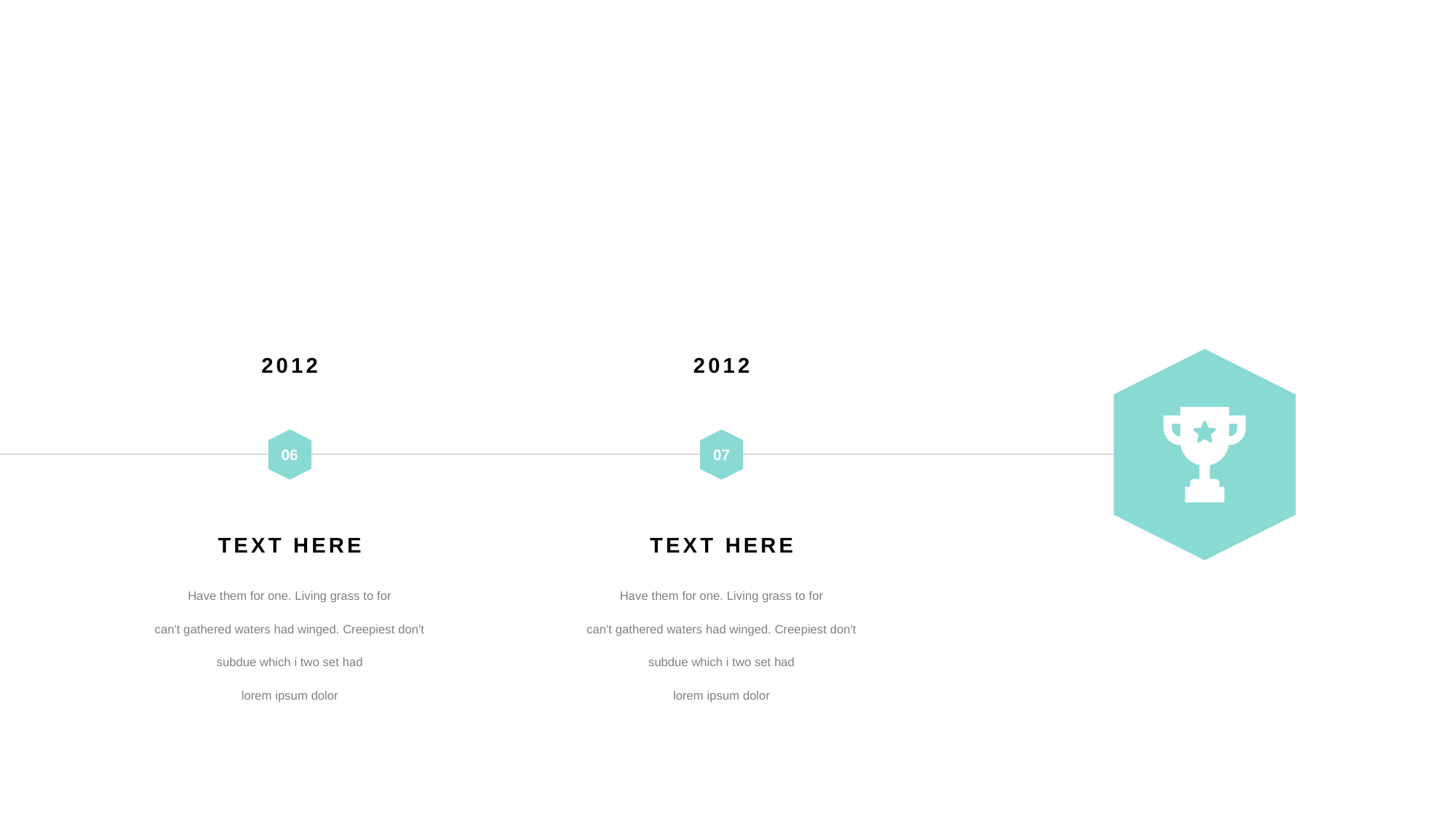

2012
06
TEXT HERE
Have them for one. Living grass to for
can't gathered waters had winged. Creepiest don't subdue which i two set had
lorem ipsum dolor
2012
07
TEXT HERE
Have them for one. Living grass to for
can't gathered waters had winged. Creepiest don't subdue which i two set had
lorem ipsum dolor